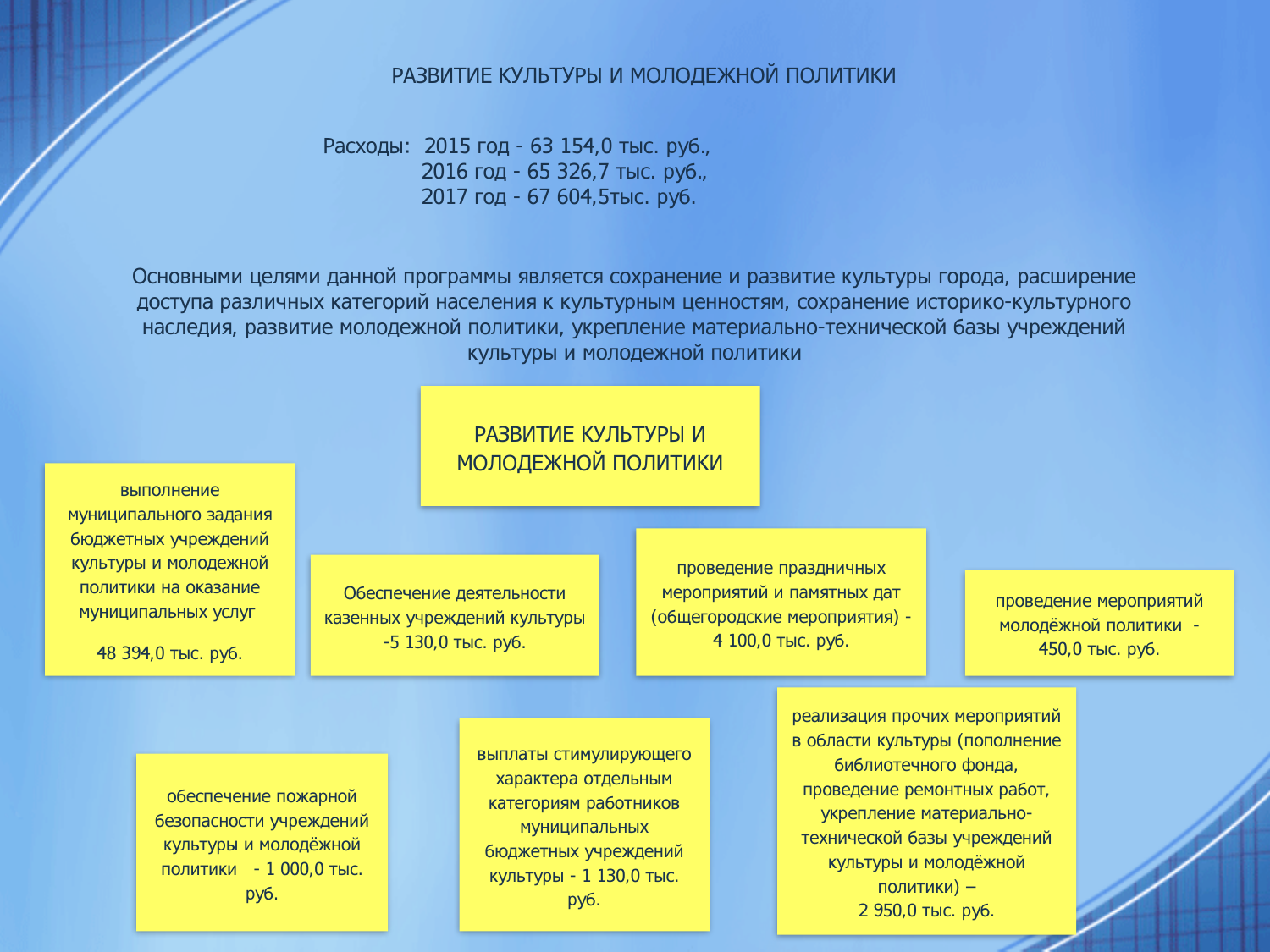

РАЗВИТИЕ КУЛЬТУРЫ И МОЛОДЕЖНОЙ ПОЛИТИКИ
Расходы:  2015 год - 63 154,0 тыс. руб.,
               2016 год - 65 326,7 тыс. руб.,
               2017 год - 67 604,5тыс. руб.
Основными целями данной программы является сохранение и развитие культуры города, расширение доступа различных категорий населения к культурным ценностям, сохранение историко-культурного наследия, развитие молодежной политики, укрепление материально-технической базы учреждений культуры и молодежной политики
РАЗВИТИЕ КУЛЬТУРЫ И МОЛОДЕЖНОЙ ПОЛИТИКИ
выполнение муниципального задания бюджетных учреждений культуры и молодежной политики на оказание муниципальных услуг
48 394,0 тыс. руб.
проведение праздничных мероприятий и памятных дат (общегородские мероприятия) -4 100,0 тыс. руб.
Обеспечение деятельности казенных учреждений культуры -5 130,0 тыс. руб.
проведение мероприятий молодёжной политики  - 450,0 тыс. руб.
реализация прочих мероприятий в области культуры (пополнение библиотечного фонда, проведение ремонтных работ, укрепление материально-технической базы учреждений культуры и молодёжной политики) –
2 950,0 тыс. руб.
выплаты стимулирующего характера отдельным категориям работников муниципальных бюджетных учреждений культуры - 1 130,0 тыс. руб.
обеспечение пожарной безопасности учреждений культуры и молодёжной политики   - 1 000,0 тыс. руб.